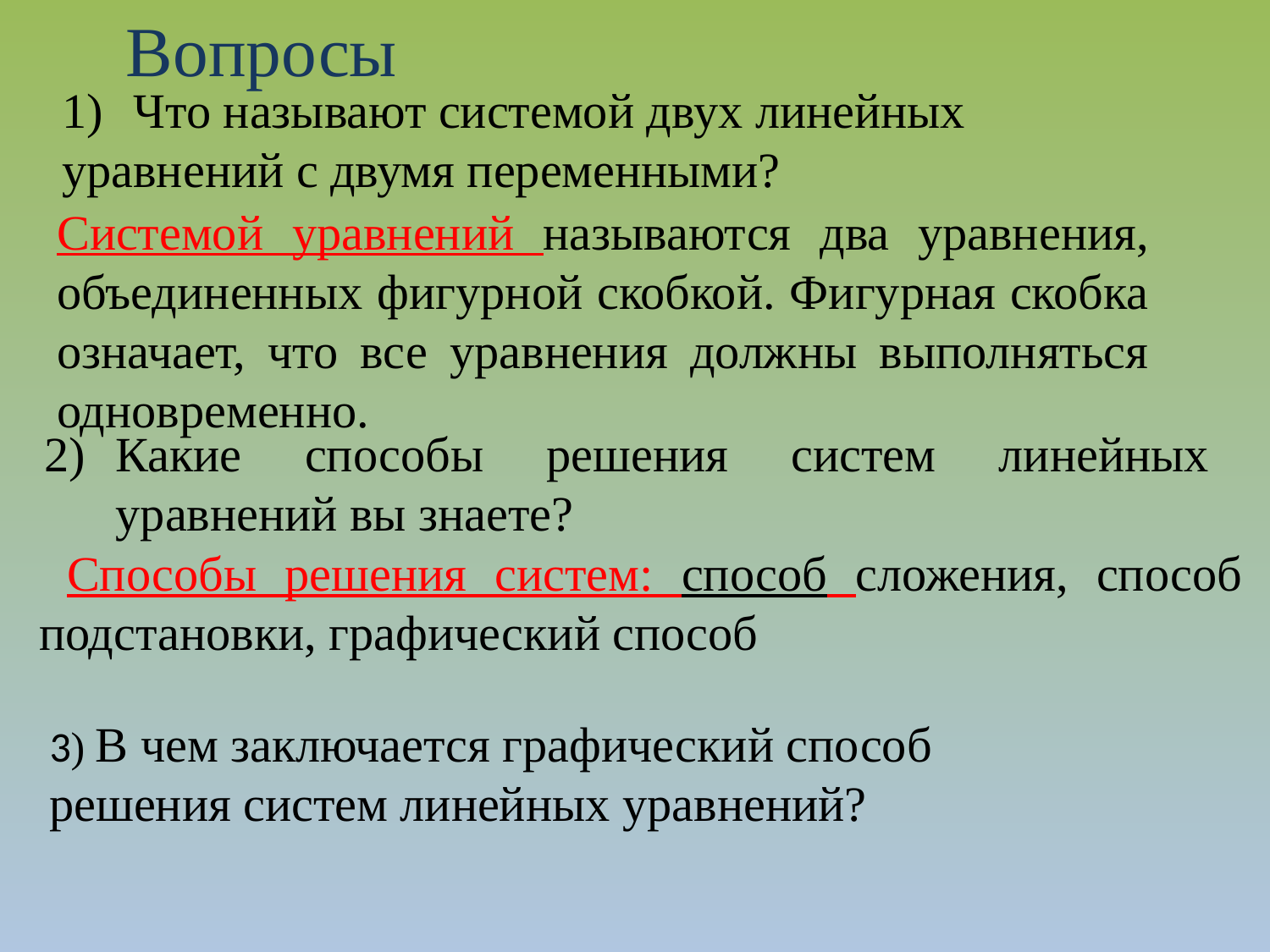

Вопросы

Что называют системой двух линейных
уравнений с двумя переменными?

Системой уравнений называются два уравнения, объединенных фигурной скобкой. Фигурная скобка означает, что все уравнения должны выполняться одновременно.
Какие способы решения систем линейных уравнений вы знаете?
 Способы решения систем: способ сложения, способ подстановки, графический способ
3) В чем заключается графический способ
решения систем линейных уравнений?